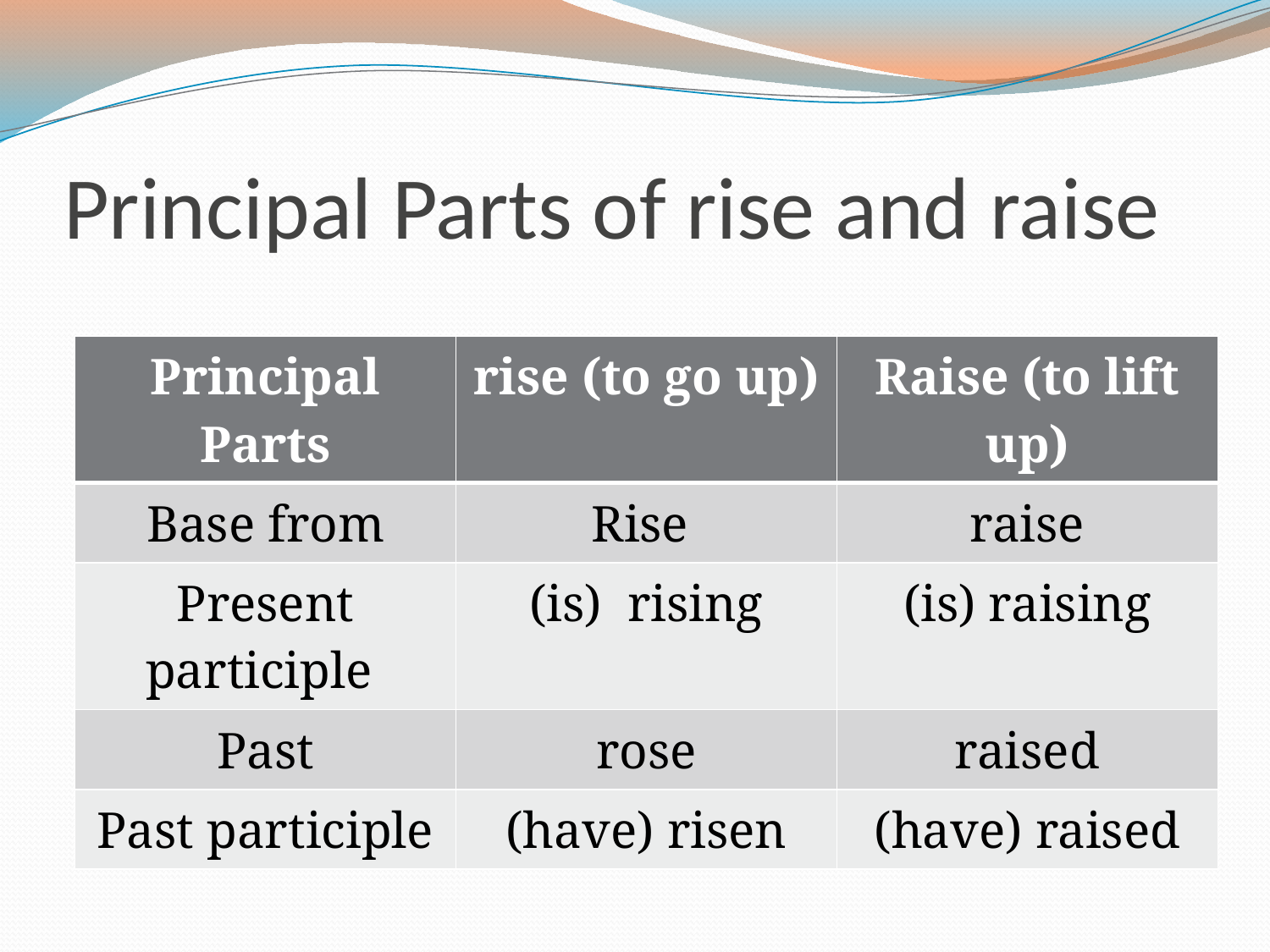

# Principal Parts of rise and raise
| Principal Parts | rise (to go up) | Raise (to lift up) |
| --- | --- | --- |
| Base from | Rise | raise |
| Present participle | (is) rising | (is) raising |
| Past | rose | raised |
| Past participle | (have) risen | (have) raised |